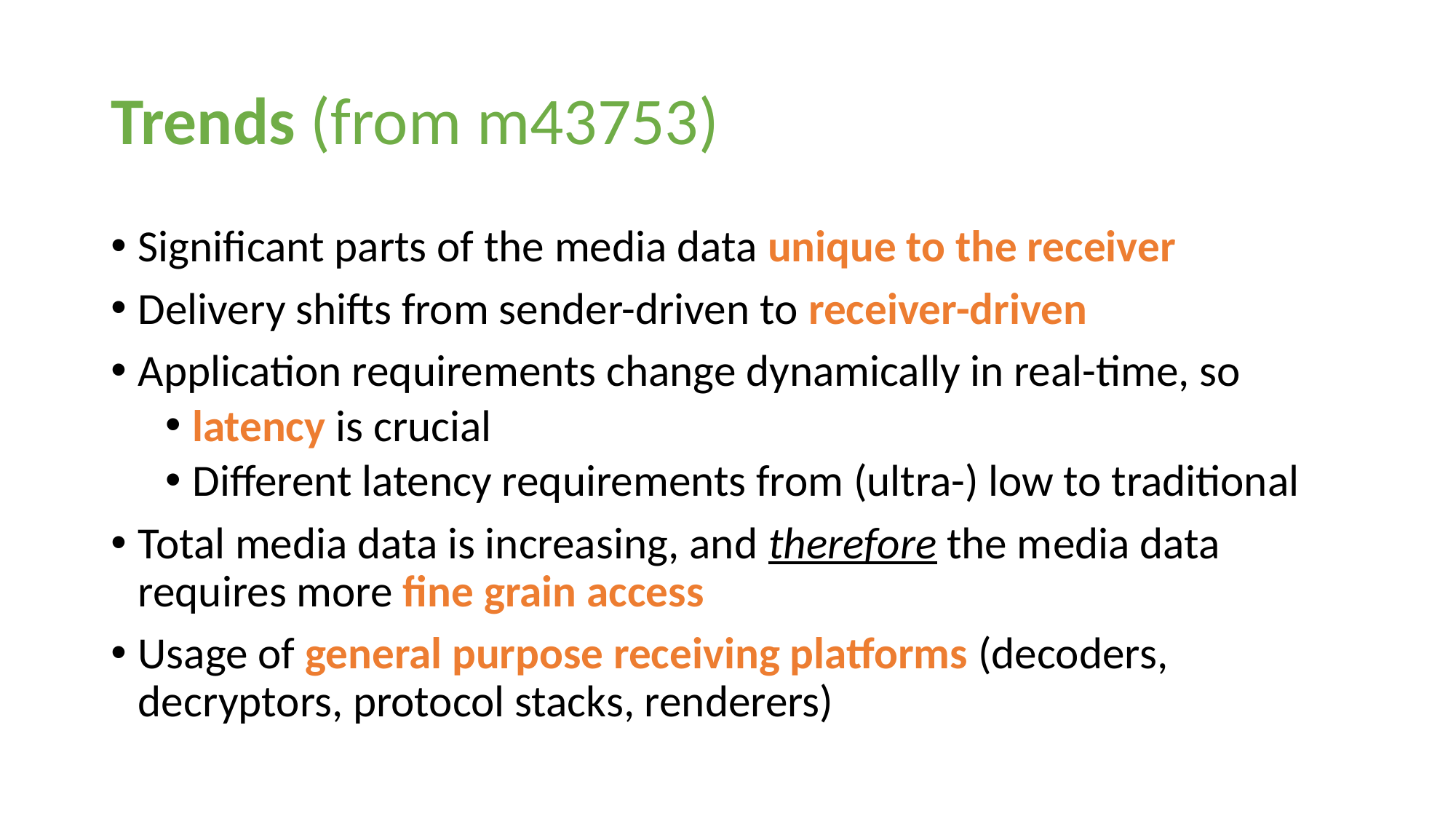

# Trends (from m43753)
Significant parts of the media data unique to the receiver
Delivery shifts from sender-driven to receiver-driven
Application requirements change dynamically in real-time, so
latency is crucial
Different latency requirements from (ultra-) low to traditional
Total media data is increasing, and therefore the media data requires more fine grain access
Usage of general purpose receiving platforms (decoders, decryptors, protocol stacks, renderers)